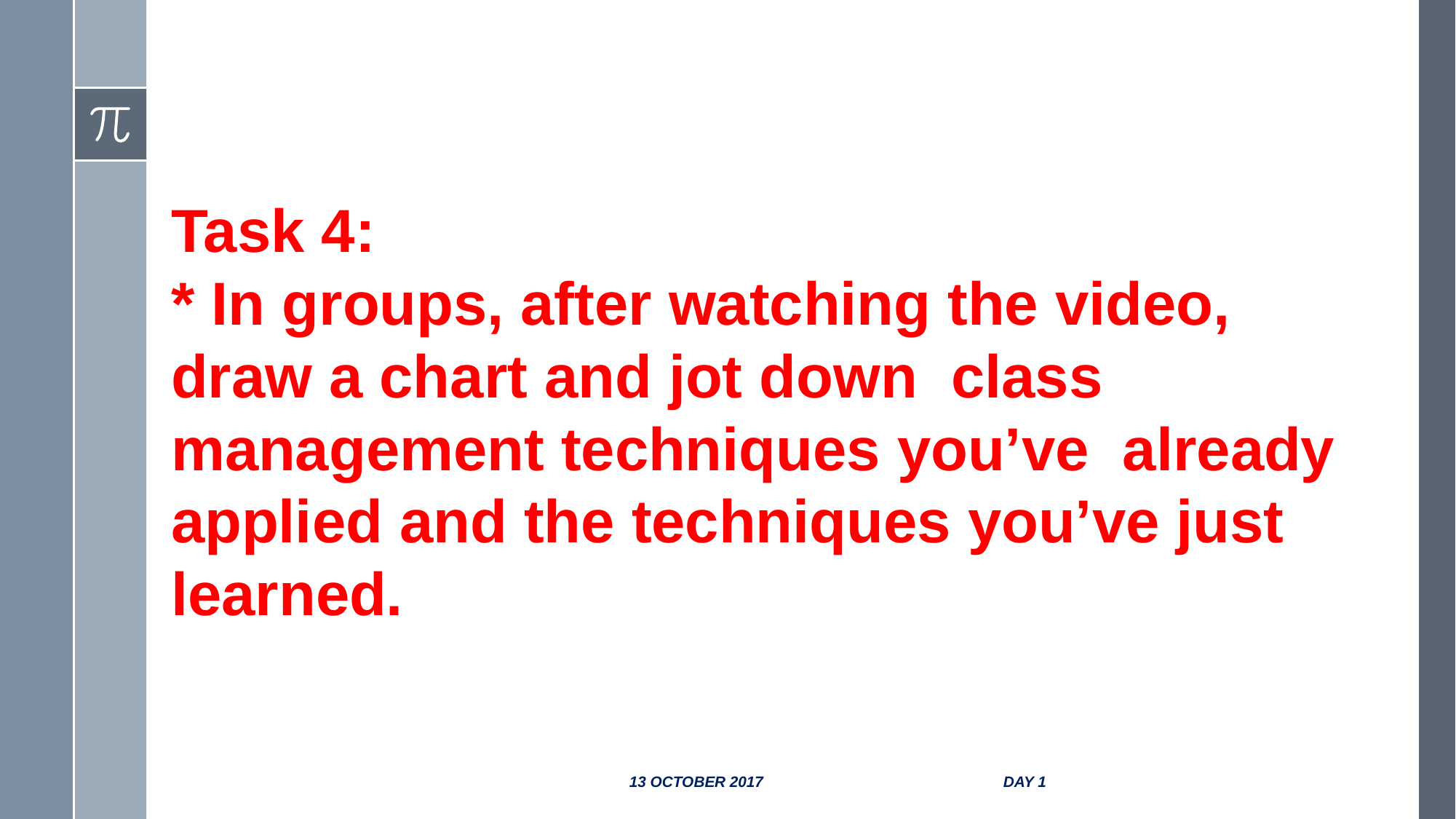

Task 4:
* In groups, after watching the video, draw a chart and jot down  class management techniques you’ve  already applied and the techniques you’ve just learned.
13 October 2017
Day 1